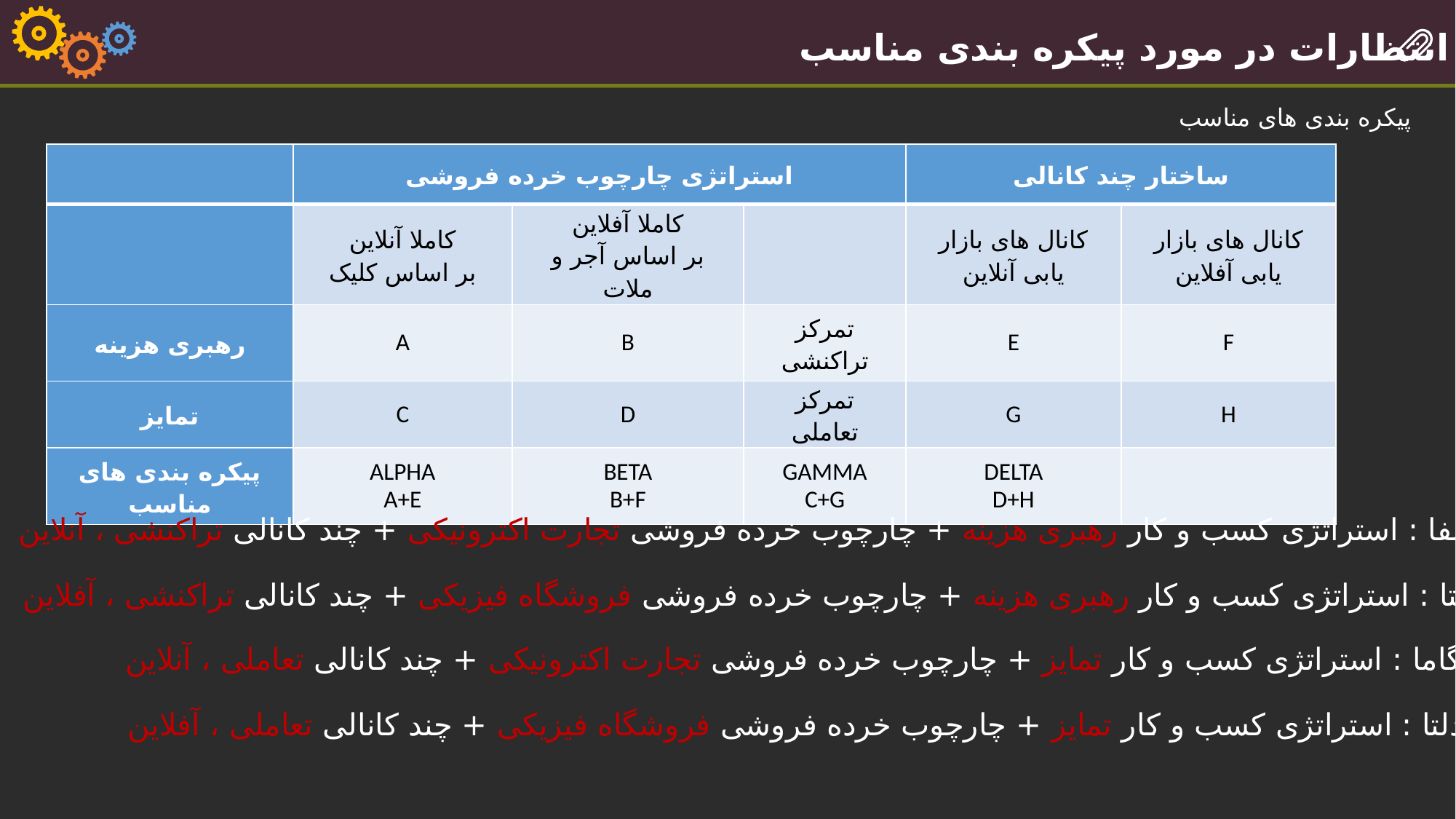

انتظارات در مورد پیکره بندی مناسب

پیکره بندی های مناسب
|  | استراتژی چارچوب خرده فروشی |  |  | ساختار چند کانالی |  |
| --- | --- | --- | --- | --- | --- |
|  | کاملا آنلاین بر اساس کلیک | کاملا آفلاین بر اساس آجر و ملات |  | کانال های بازار یابی آنلاین | کانال های بازار یابی آفلاین |
| رهبری هزینه | A | B | تمرکز تراکنشی | E | F |
| تمایز | C | D | تمرکز تعاملی | G | H |
| پیکره بندی های مناسب | ALPHA A+E | BETA B+F | GAMMA C+G | DELTA D+H |  |
آلفا : استراتژی کسب و کار رهبری هزینه + چارچوب خرده فروشی تجارت اکترونیکی + چند کانالی تراکنشی ، آنلاین
بتا : استراتژی کسب و کار رهبری هزینه + چارچوب خرده فروشی فروشگاه فیزیکی + چند کانالی تراکنشی ، آفلاین
گاما : استراتژی کسب و کار تمایز + چارچوب خرده فروشی تجارت اکترونیکی + چند کانالی تعاملی ، آنلاین
دلتا : استراتژی کسب و کار تمایز + چارچوب خرده فروشی فروشگاه فیزیکی + چند کانالی تعاملی ، آفلاین